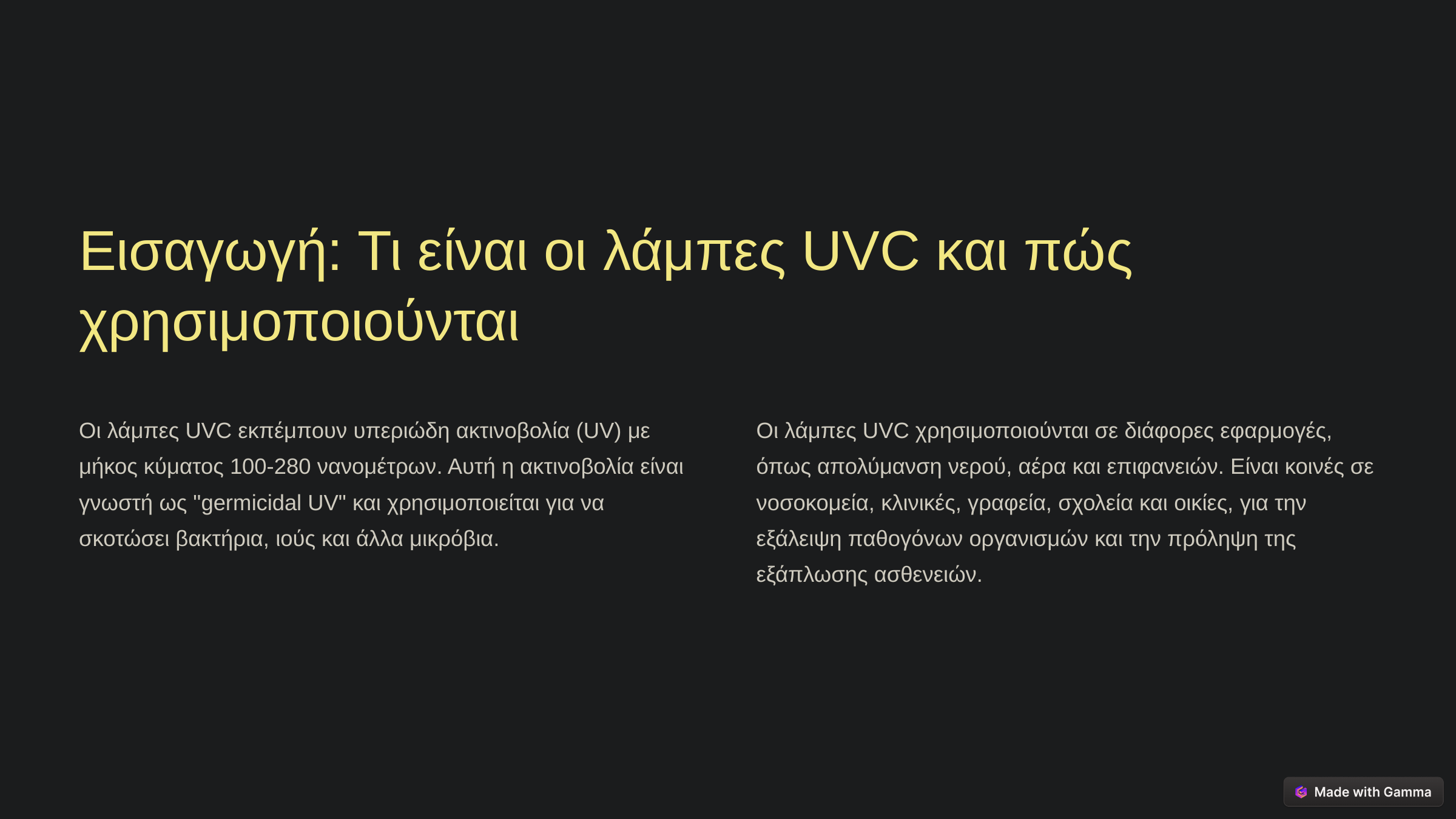

Εισαγωγή: Τι είναι οι λάμπες UVC και πώς χρησιμοποιούνται
Οι λάμπες UVC εκπέμπουν υπεριώδη ακτινοβολία (UV) με μήκος κύματος 100-280 νανομέτρων. Αυτή η ακτινοβολία είναι γνωστή ως "germicidal UV" και χρησιμοποιείται για να σκοτώσει βακτήρια, ιούς και άλλα μικρόβια.
Οι λάμπες UVC χρησιμοποιούνται σε διάφορες εφαρμογές, όπως απολύμανση νερού, αέρα και επιφανειών. Είναι κοινές σε νοσοκομεία, κλινικές, γραφεία, σχολεία και οικίες, για την εξάλειψη παθογόνων οργανισμών και την πρόληψη της εξάπλωσης ασθενειών.